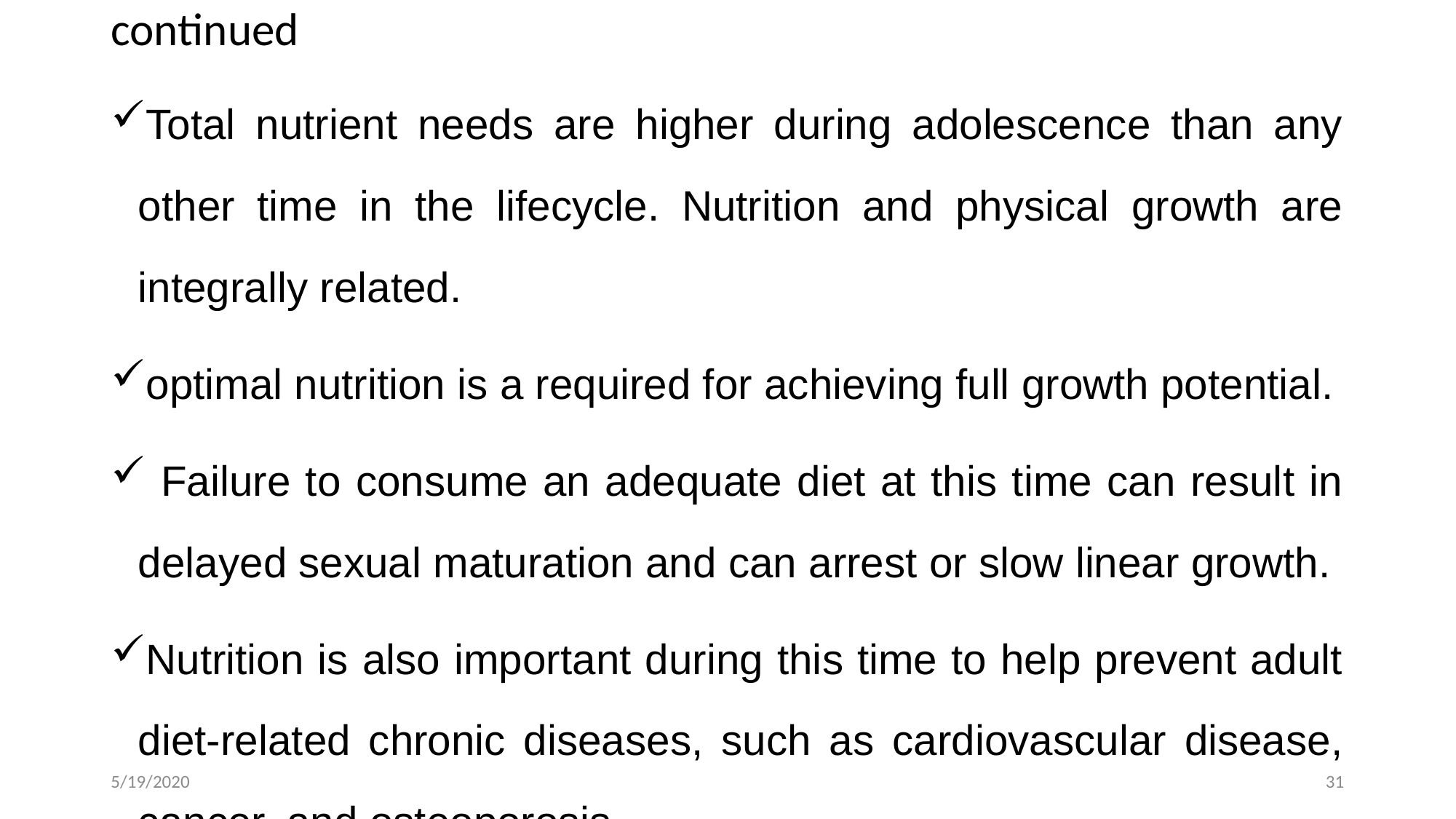

# continued
Total nutrient needs are higher during adolescence than any other time in the lifecycle. Nutrition and physical growth are integrally related.
optimal nutrition is a required for achieving full growth potential.
 Failure to consume an adequate diet at this time can result in delayed sexual maturation and can arrest or slow linear growth.
Nutrition is also important during this time to help prevent adult diet-related chronic diseases, such as cardiovascular disease, cancer, and osteoporosis.
5/19/2020
31